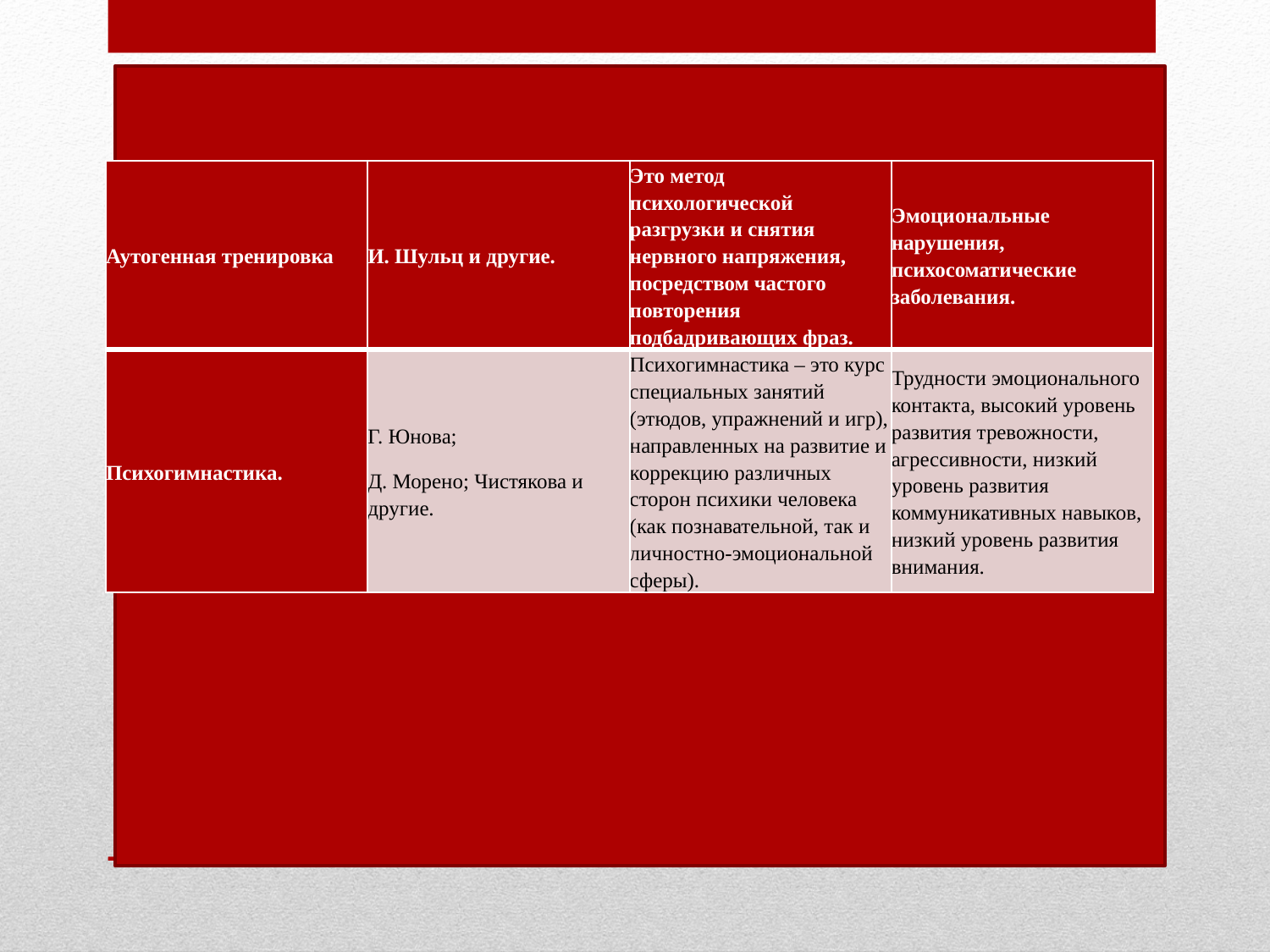

| Аутогенная тренировка | И. Шульц и другие. | Это метод психологической разгрузки и снятия нервного напряжения, посредством частого повторения подбадривающих фраз. | Эмоциональные нарушения, психосоматические заболевания. |
| --- | --- | --- | --- |
| Психогимнастика. | Г. Юнова; Д. Морено; Чистякова и другие. | Психогимнастика – это курс специальных занятий (этюдов, упражнений и игр), направленных на развитие и коррекцию различных сторон психики человека (как познавательной, так и личностно-эмоциональной сферы). | Трудности эмоционального контакта, высокий уровень развития тревожности, агрессивности, низкий уровень развития коммуникативных навыков, низкий уровень развития внимания. |